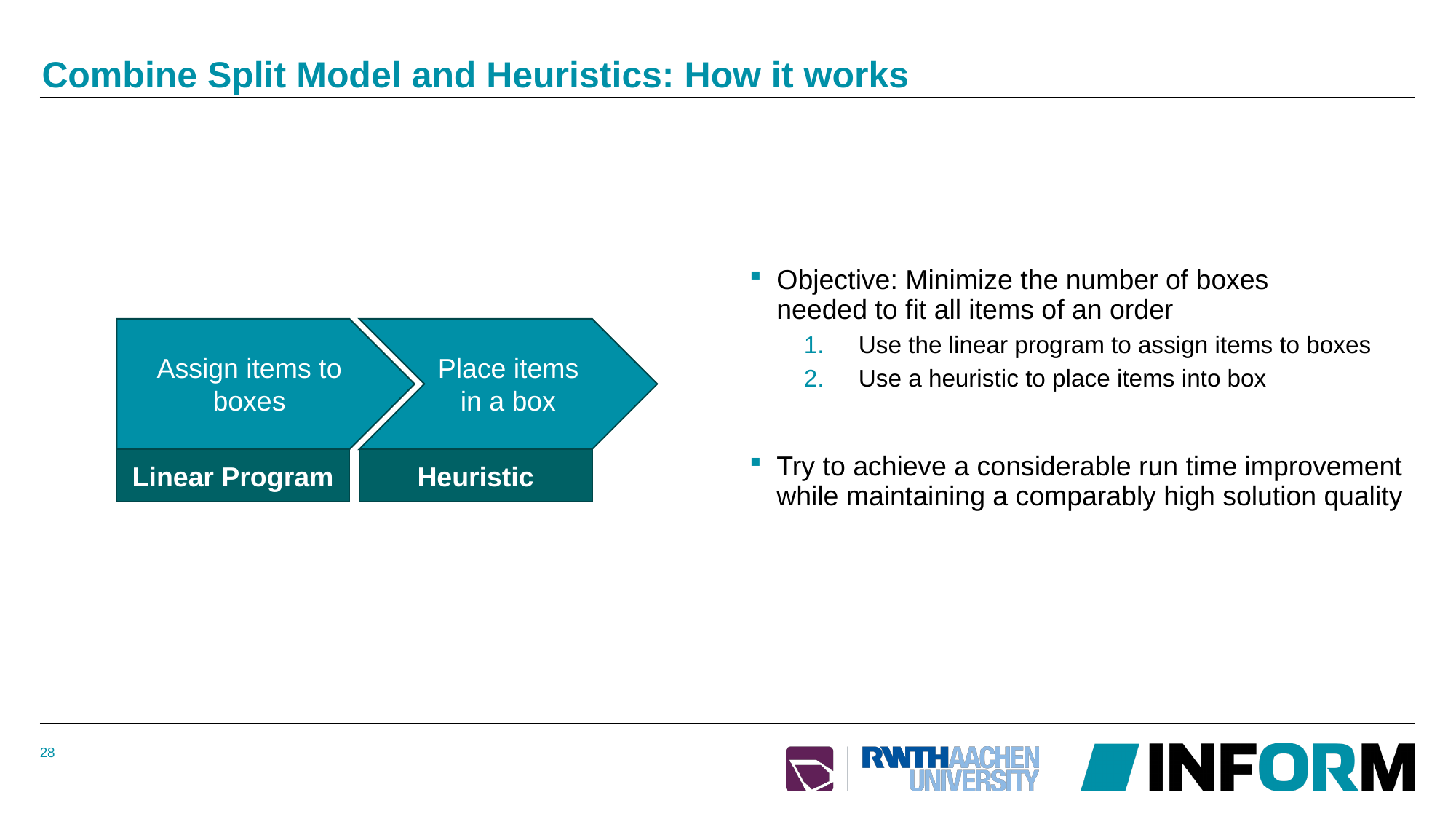

# Combine Split Model and Heuristics: How it works
Objective: Minimize the number of boxes 
needed to fit all items of an order
Use the linear program to assign items to boxes
Use a heuristic to place items into box

Try to achieve a considerable run time improvement while maintaining a comparably high solution quality

Assign items to boxes
Place items in a box
Heuristic
Linear Program